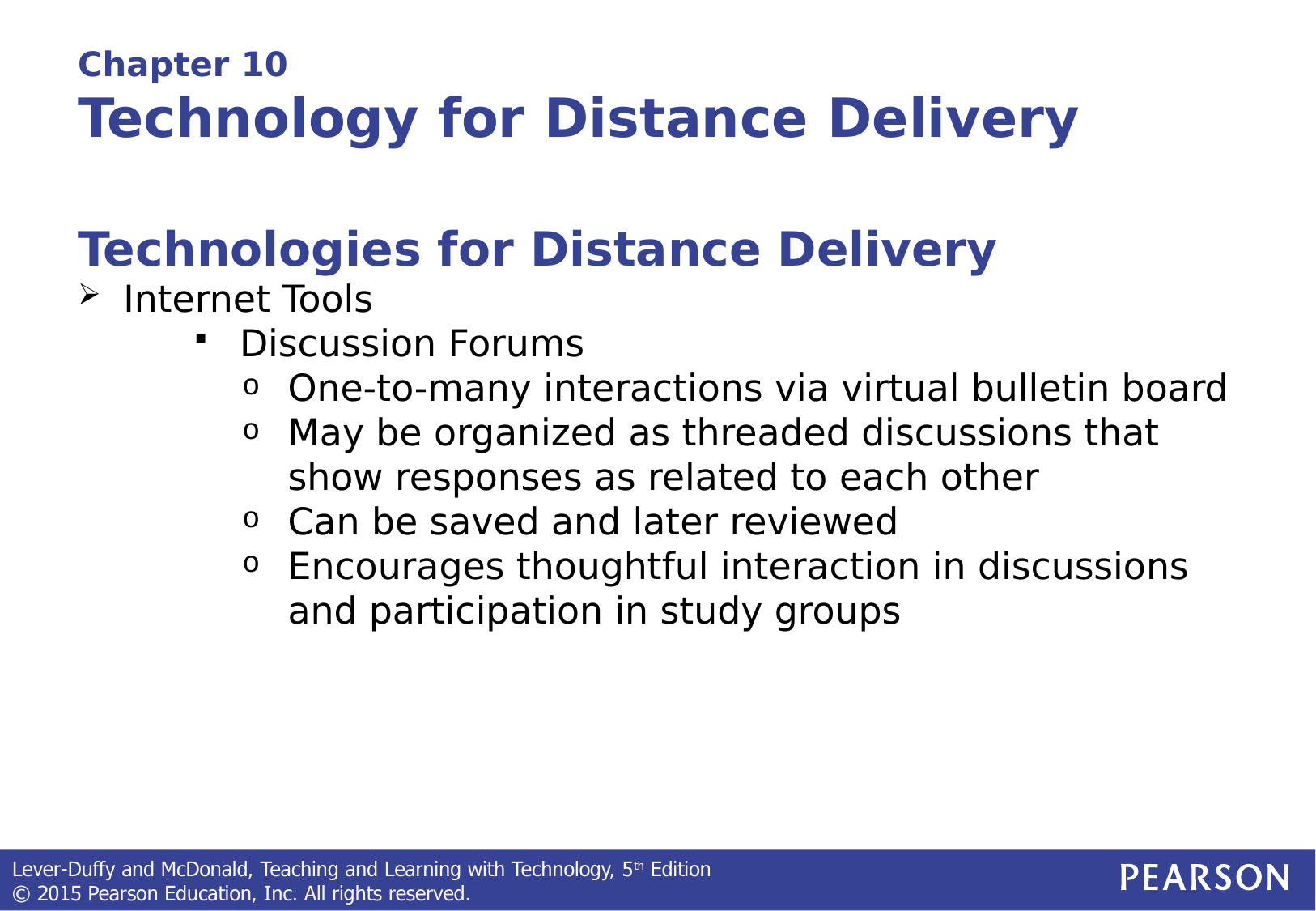

# Chapter 10 Technology for Distance Delivery
Technologies for Distance Delivery
Internet Tools
Discussion Forums
One-to-many interactions via virtual bulletin board
May be organized as threaded discussions that show responses as related to each other
Can be saved and later reviewed
Encourages thoughtful interaction in discussions and participation in study groups